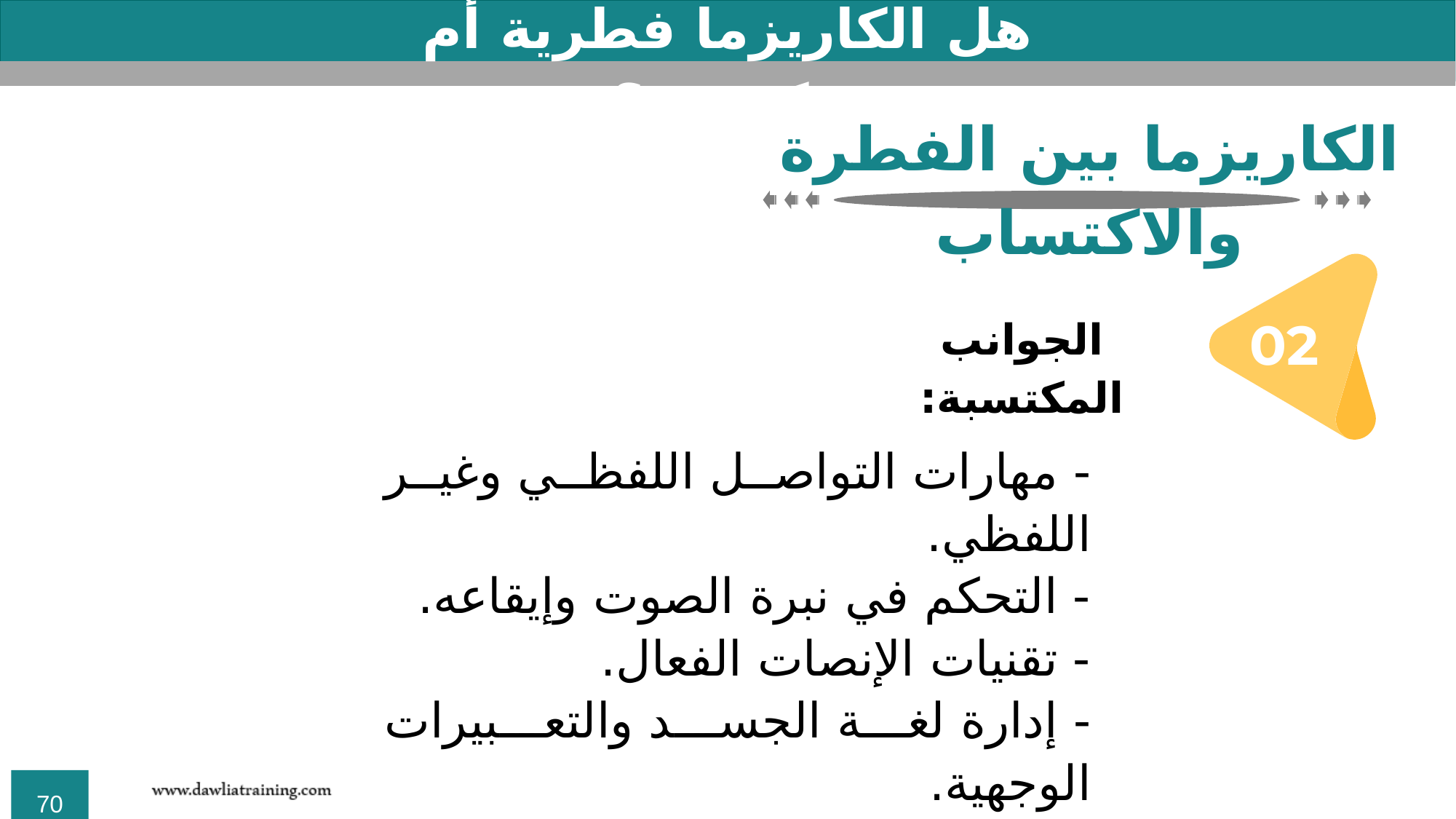

هل الكاريزما فطرية أم مكتسبة؟
الكاريزما بين الفطرة والاكتساب

الجوانب المكتسبة:
02
- مهارات التواصل اللفظي وغير اللفظي.
- التحكم في نبرة الصوت وإيقاعه.
- تقنيات الإنصات الفعال.
- إدارة لغة الجسد والتعبيرات الوجهية.
- مهارات سرد القصص والإقناع.